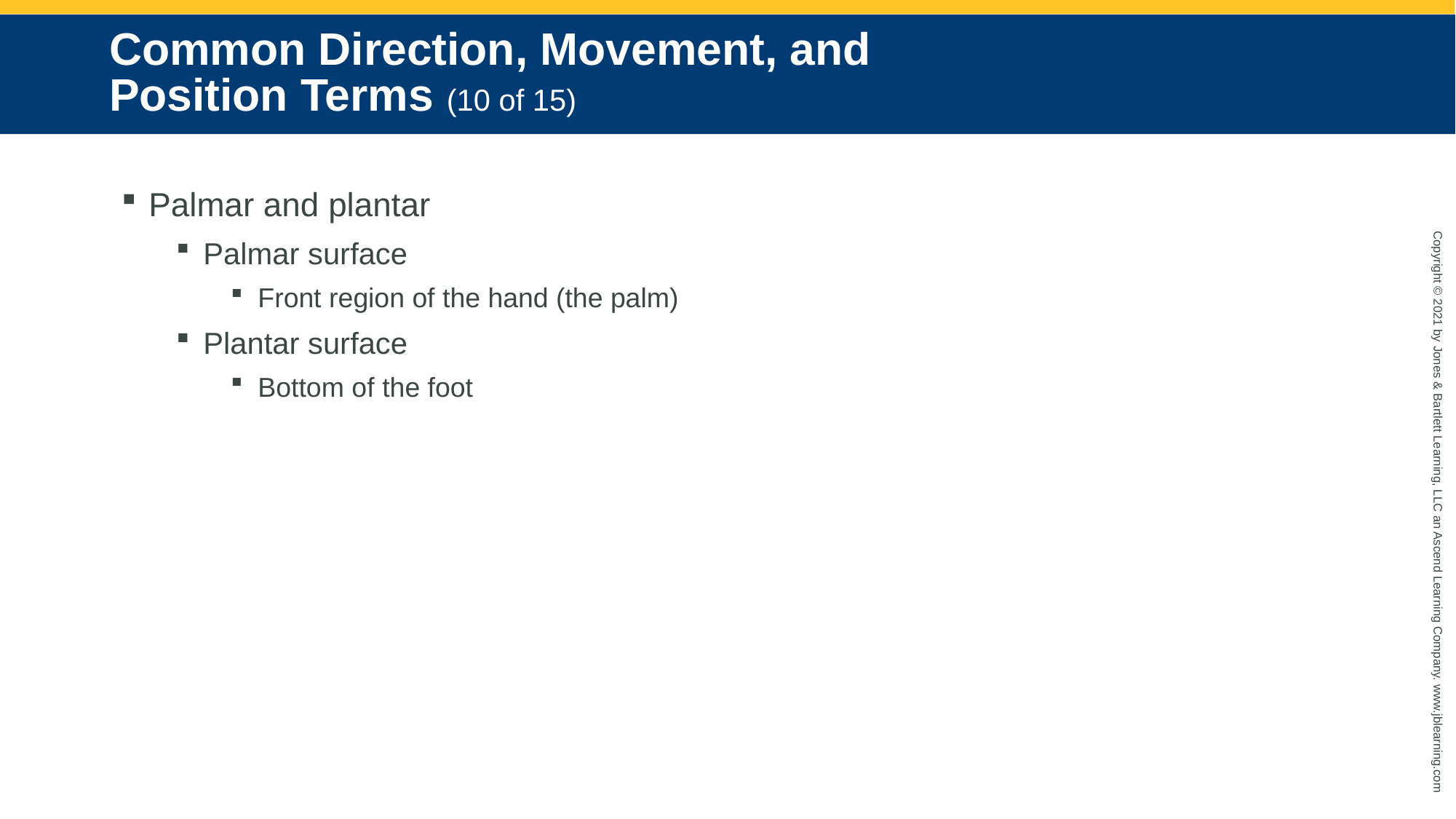

# Common Direction, Movement, and Position Terms (10 of 15)
Palmar and plantar
Palmar surface
Front region of the hand (the palm)
Plantar surface
Bottom of the foot